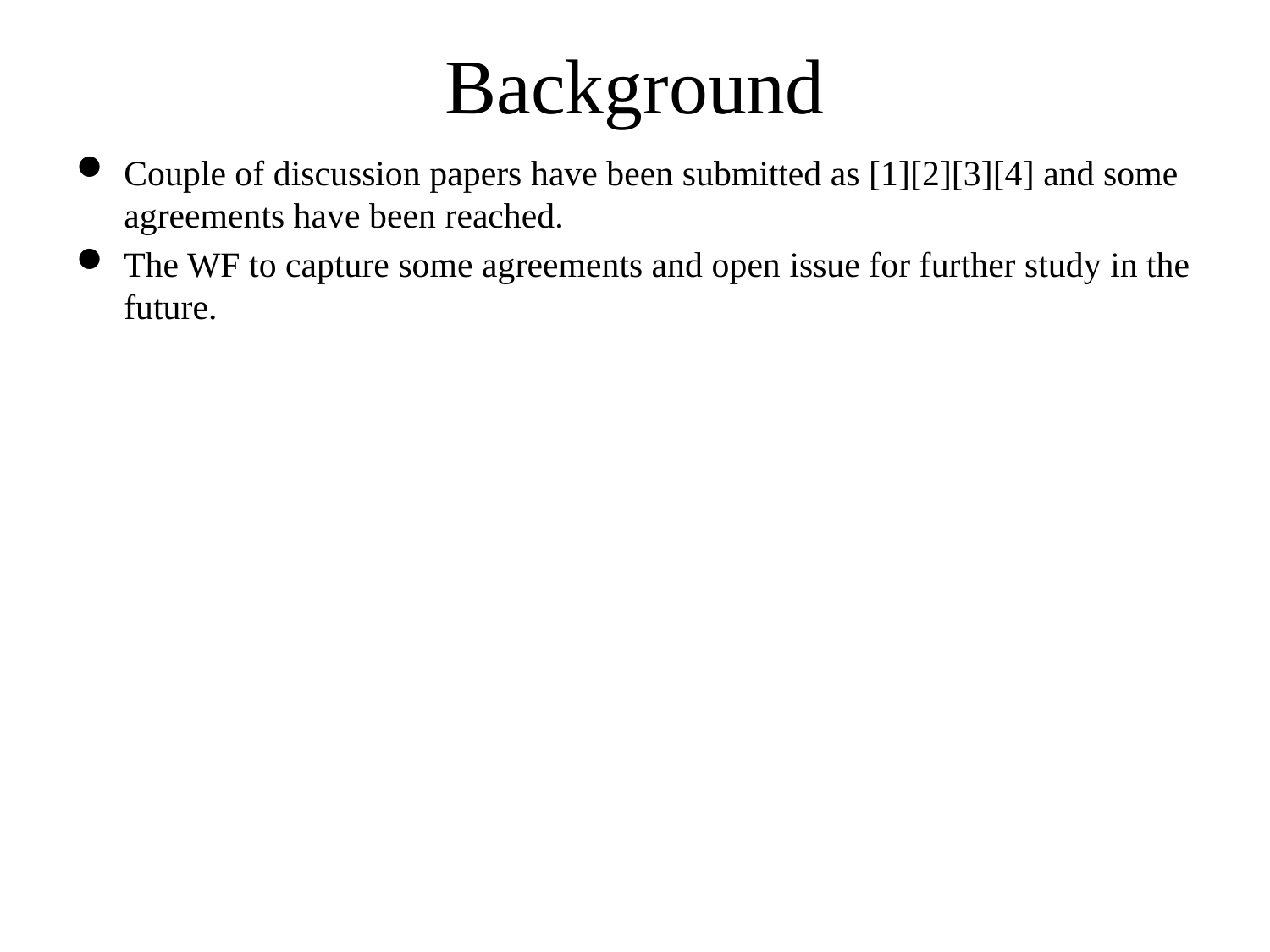

# Background
Couple of discussion papers have been submitted as [1][2][3][4] and some agreements have been reached.
The WF to capture some agreements and open issue for further study in the future.